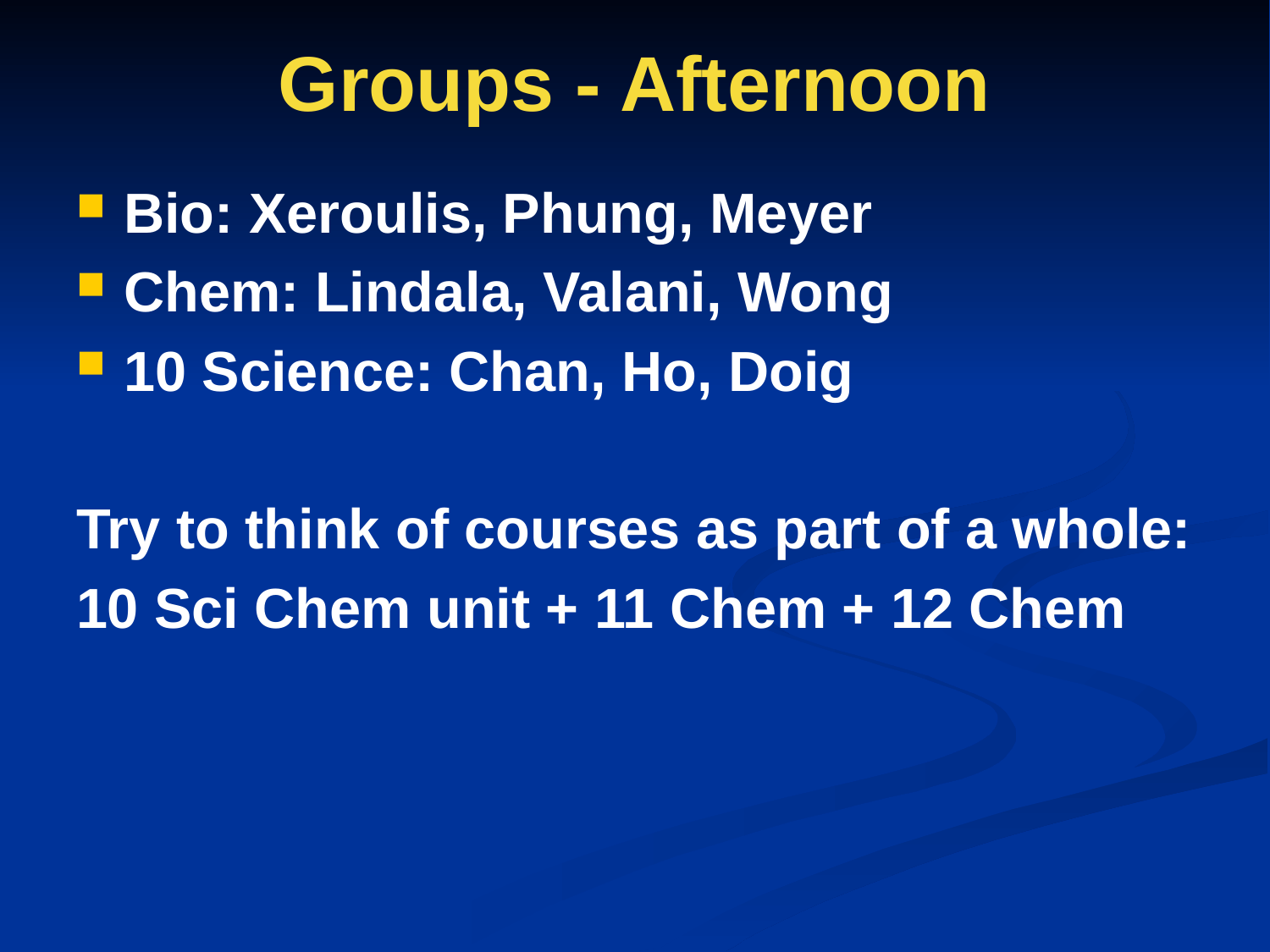

# Groups - Afternoon
Bio: Xeroulis, Phung, Meyer
Chem: Lindala, Valani, Wong
10 Science: Chan, Ho, Doig

Try to think of courses as part of a whole:
10 Sci Chem unit + 11 Chem + 12 Chem